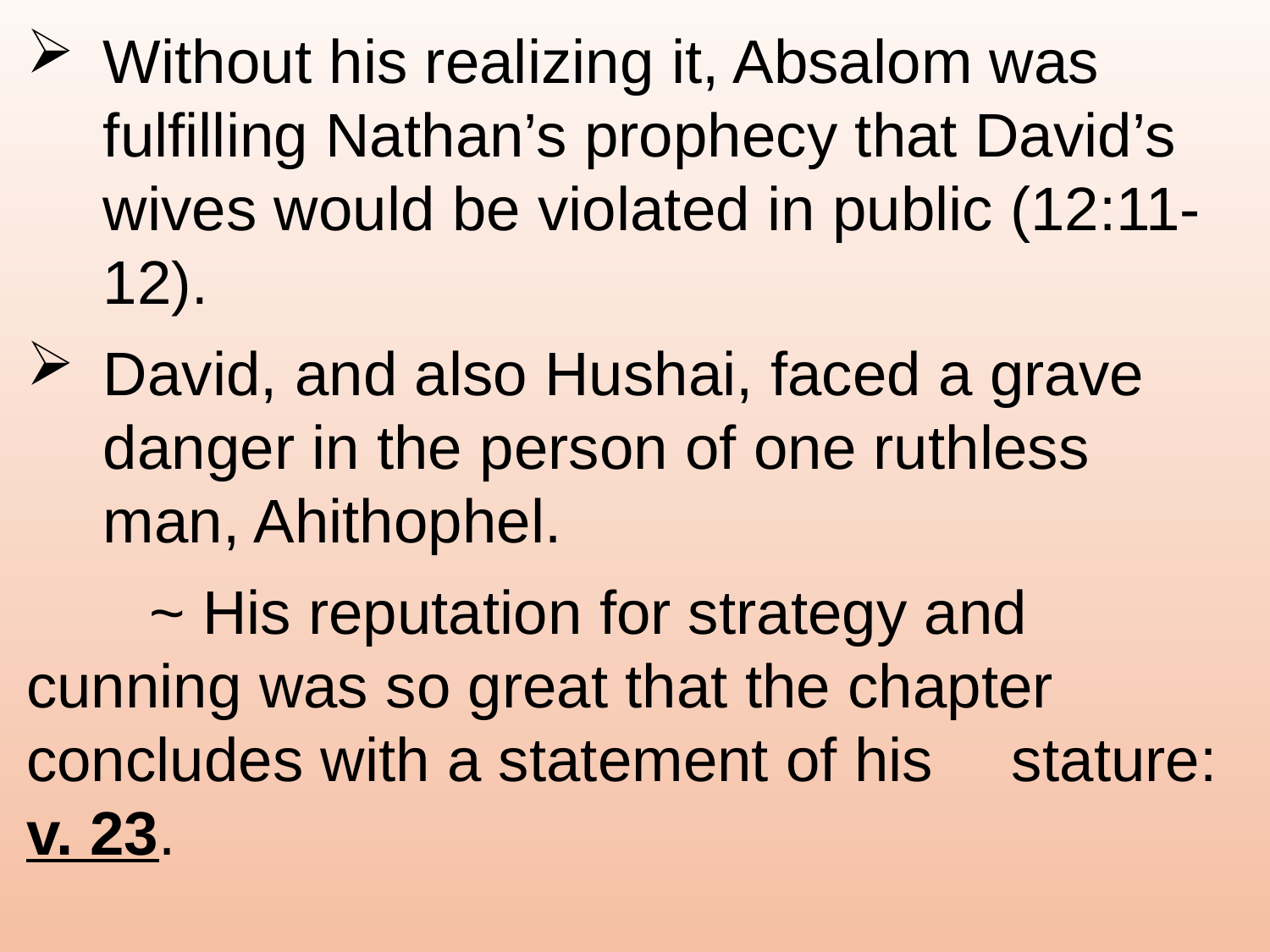

Without his realizing it, Absalom was fulfilling Nathan’s prophecy that David’s wives would be violated in public (12:11-12).
David, and also Hushai, faced a grave danger in the person of one ruthless man, Ahithophel.
		~ His reputation for strategy and 							cunning was so great that the chapter 					concludes with a statement of his 						stature: v. 23.